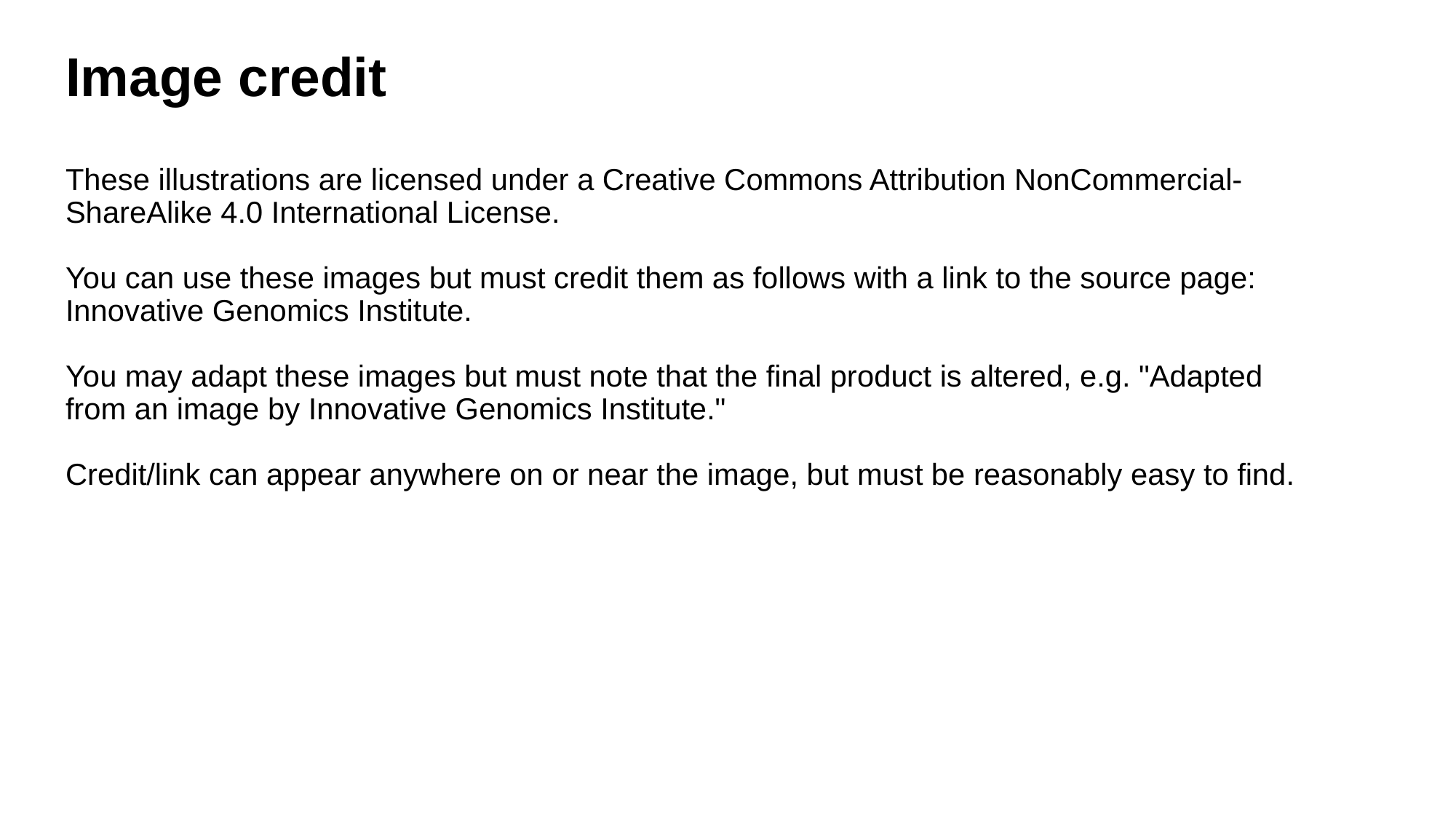

# Image credit
These illustrations are licensed under a Creative Commons Attribution NonCommercial-ShareAlike 4.0 International License.

You can use these images but must credit them as follows with a link to the source page: Innovative Genomics Institute.

You may adapt these images but must note that the final product is altered, e.g. "Adapted from an image by Innovative Genomics Institute."

Credit/link can appear anywhere on or near the image, but must be reasonably easy to find.